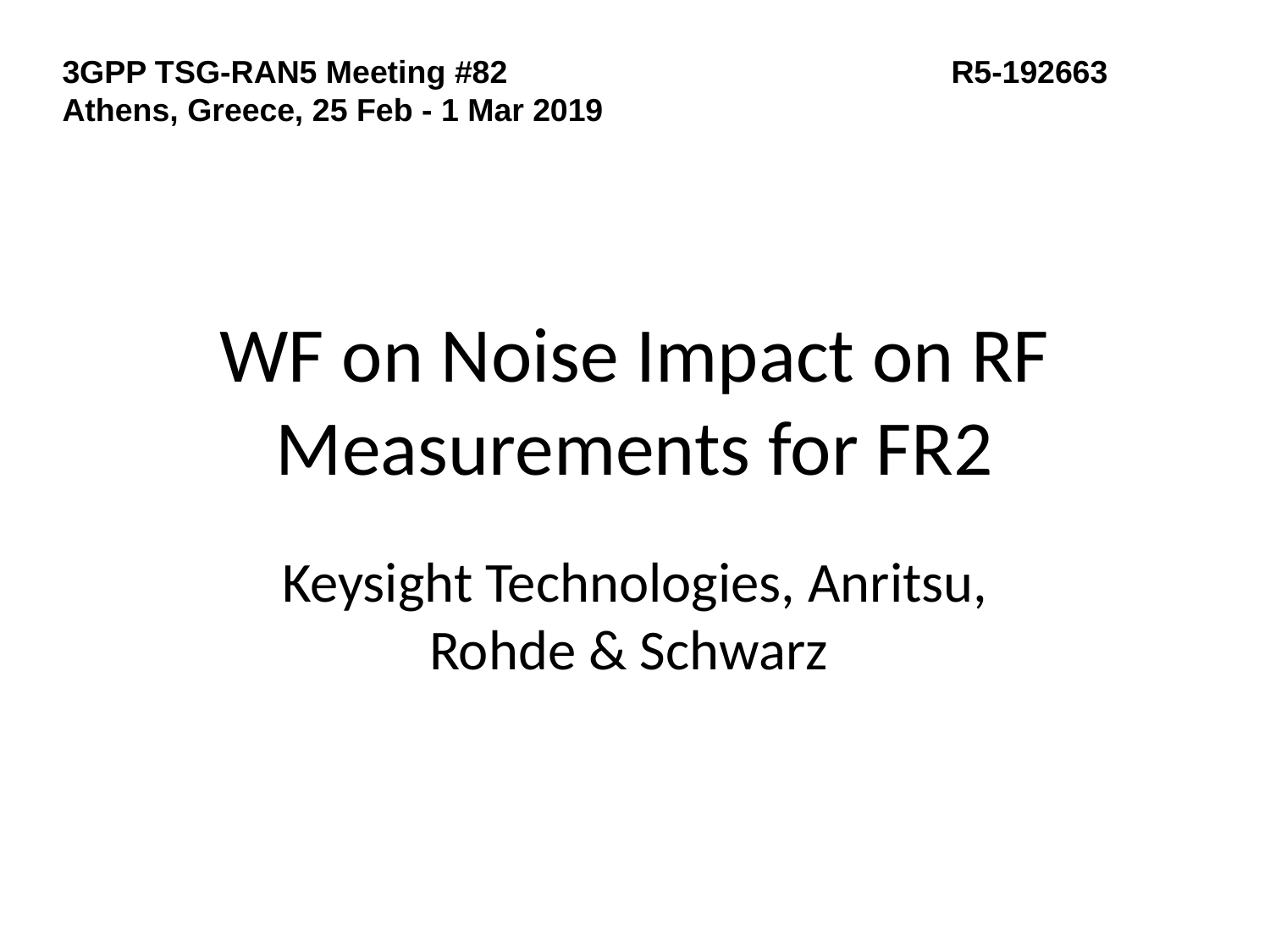

3GPP TSG-RAN5 Meeting #82			R5-192663
Athens, Greece, 25 Feb - 1 Mar 2019
# WF on Noise Impact on RF Measurements for FR2
Keysight Technologies, Anritsu, Rohde & Schwarz